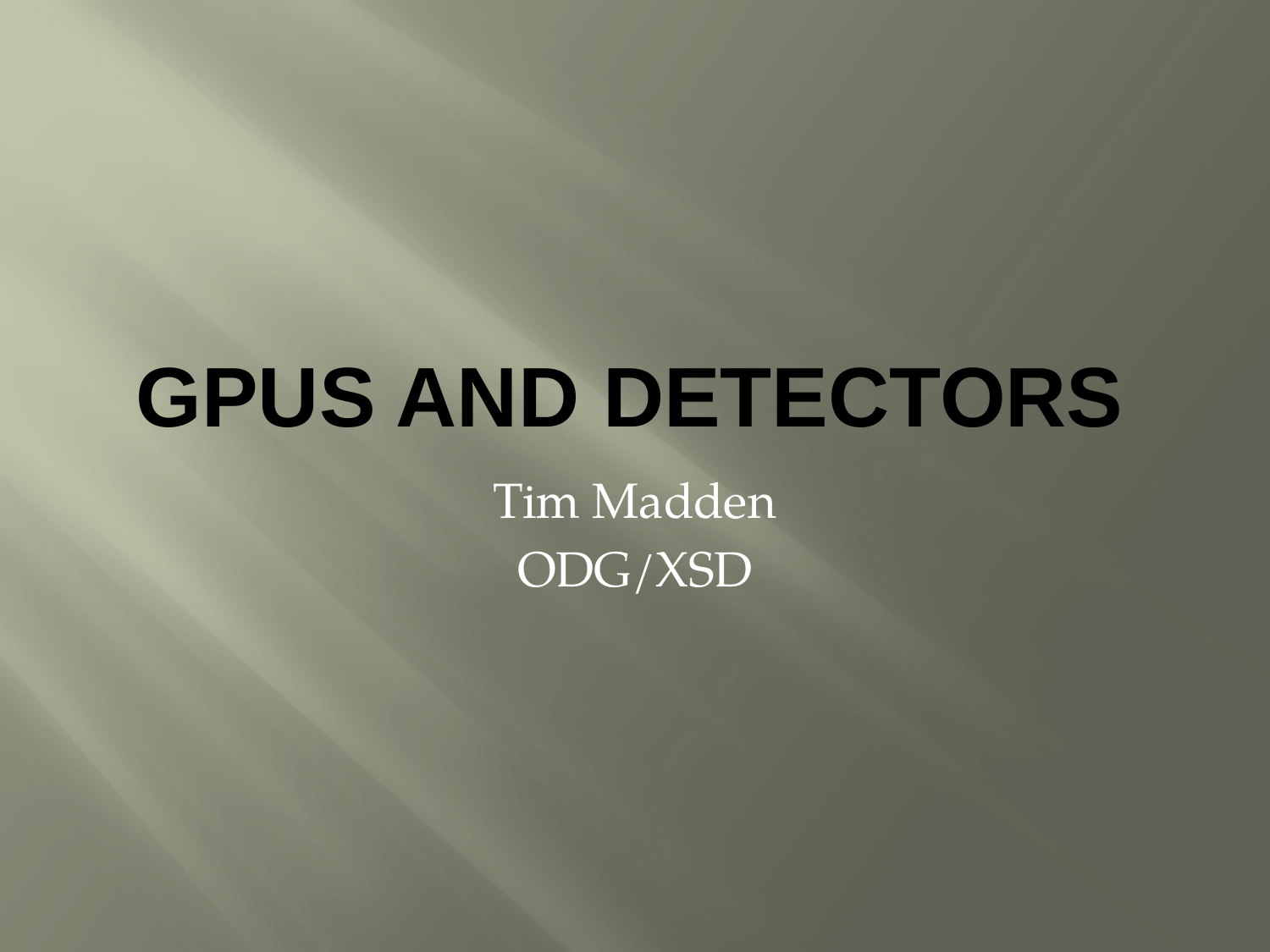

# GPUs and Detectors
Tim Madden
ODG/XSD